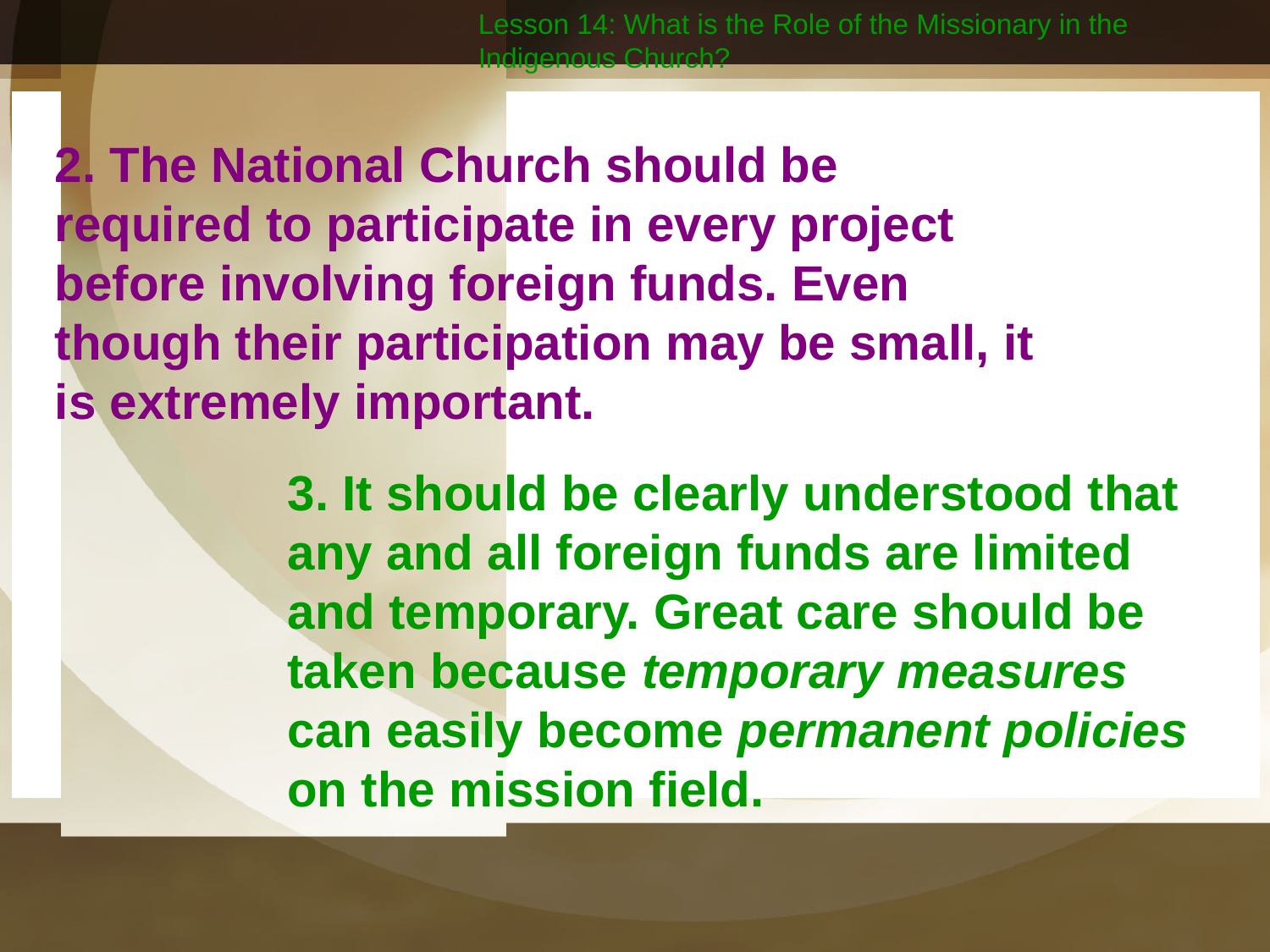

Lesson 14: What is the Role of the Missionary in the Indigenous Church?
2. The National Church should be required to participate in every project before involving foreign funds. Even though their participation may be small, it is extremely important.
3. It should be clearly understood that any and all foreign funds are limited and temporary. Great care should be taken because temporary measures can easily become permanent policies on the mission field.